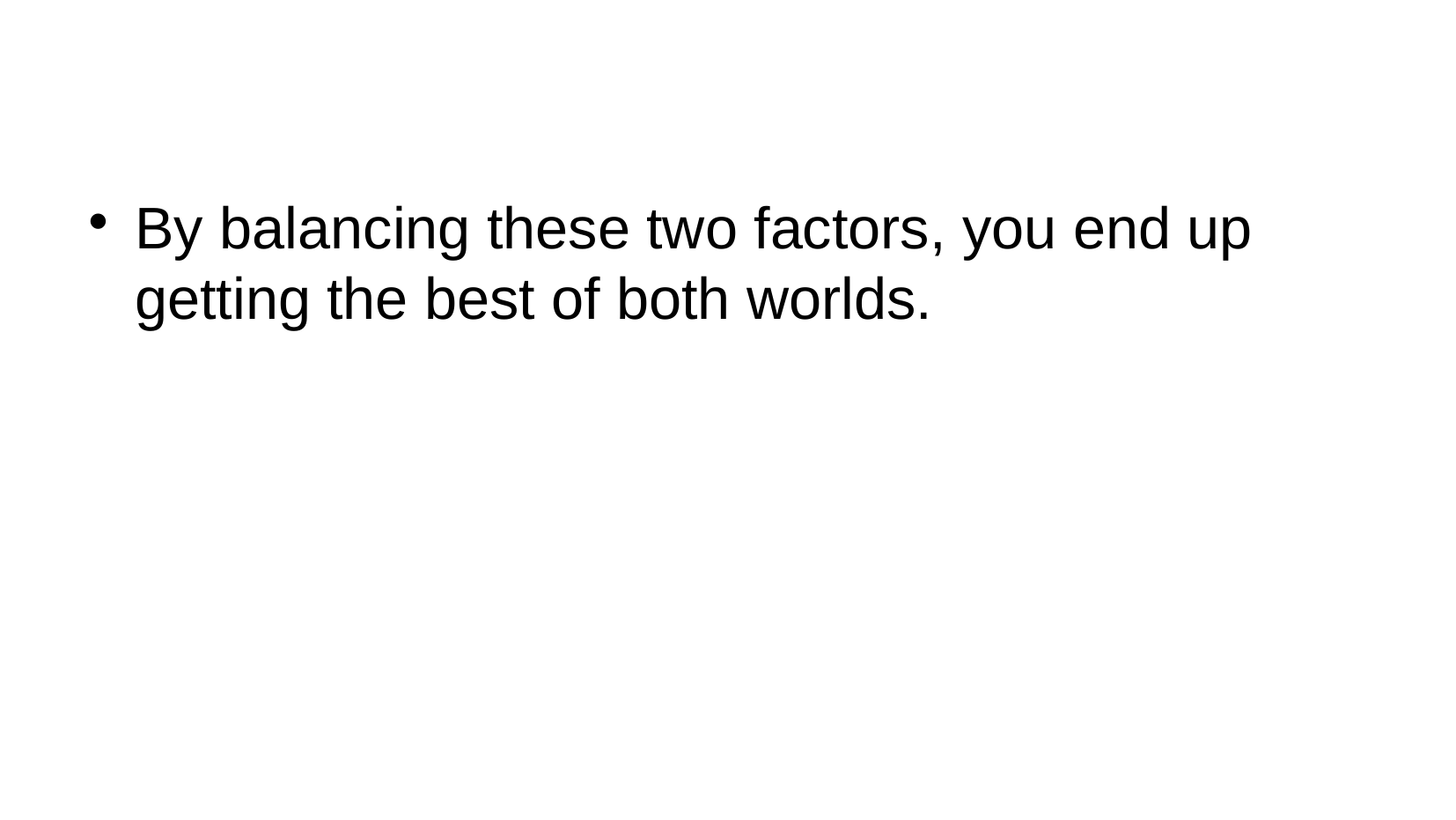

By balancing these two factors, you end up getting the best of both worlds.